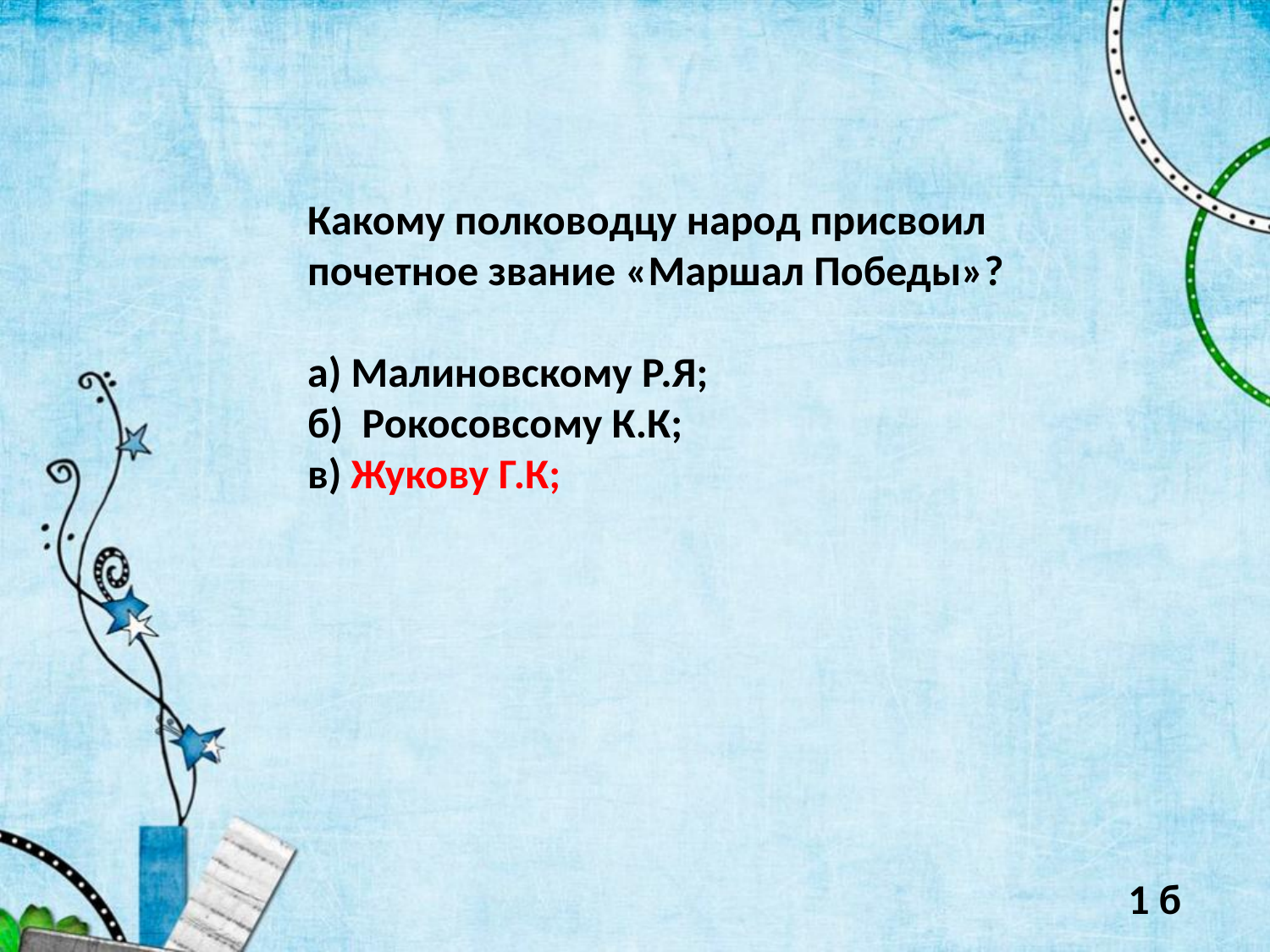

Какому полководцу народ присвоил почетное звание «Маршал Победы»?
а) Малиновскому Р.Я;
б)  Рокосовсому К.К;
в) Жукову Г.К;
1 б